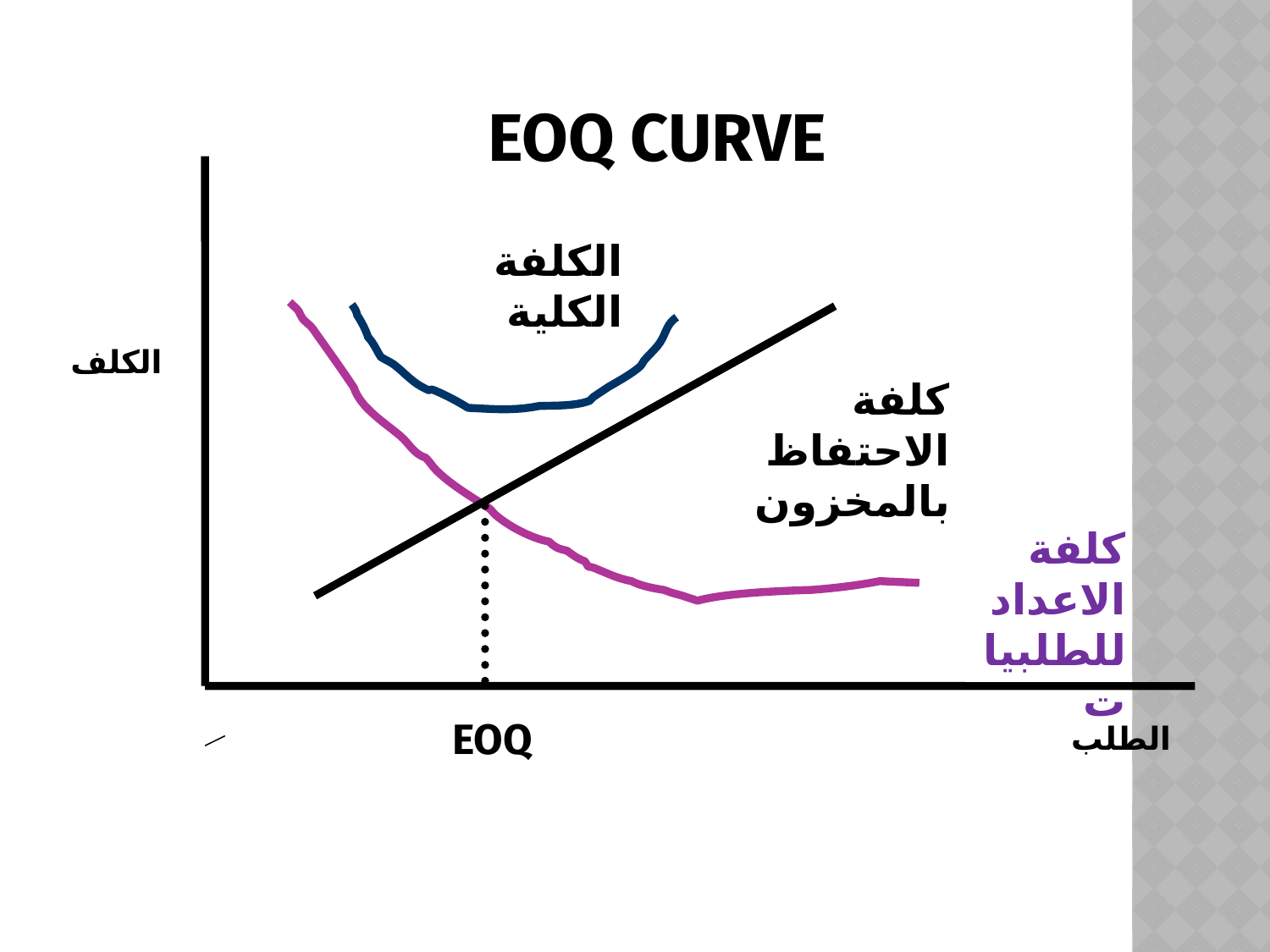

# EOQ curve

الكلفة الكلية

الكلف
كلفة الاحتفاظ بالمخزون

كلفة الاعداد للطلبيات

EOQ
الطلب